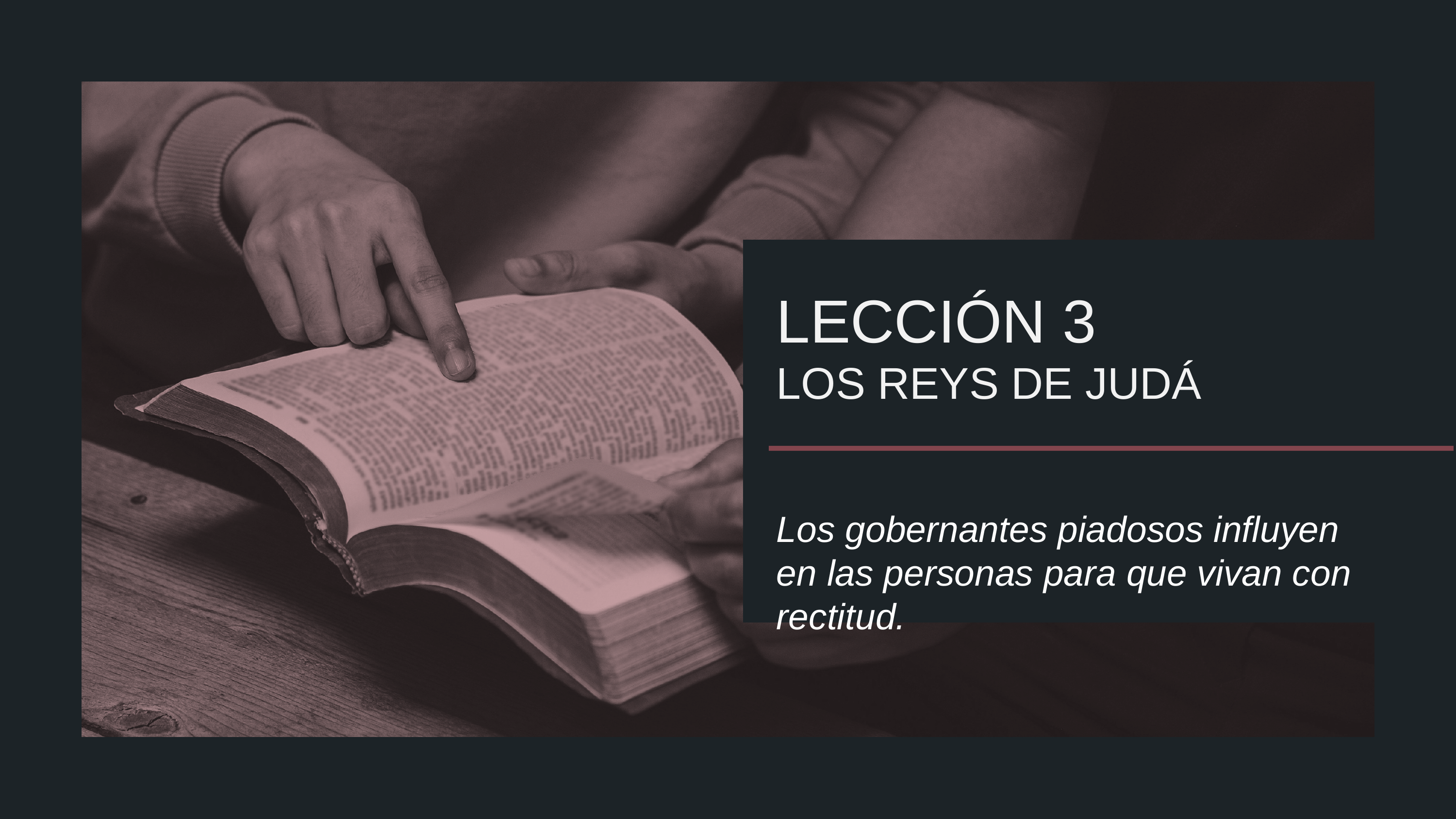

LECCIÓN 3
LOS REYS DE JUDÁ
Los gobernantes piadosos influyen en las personas para que vivan con rectitud.